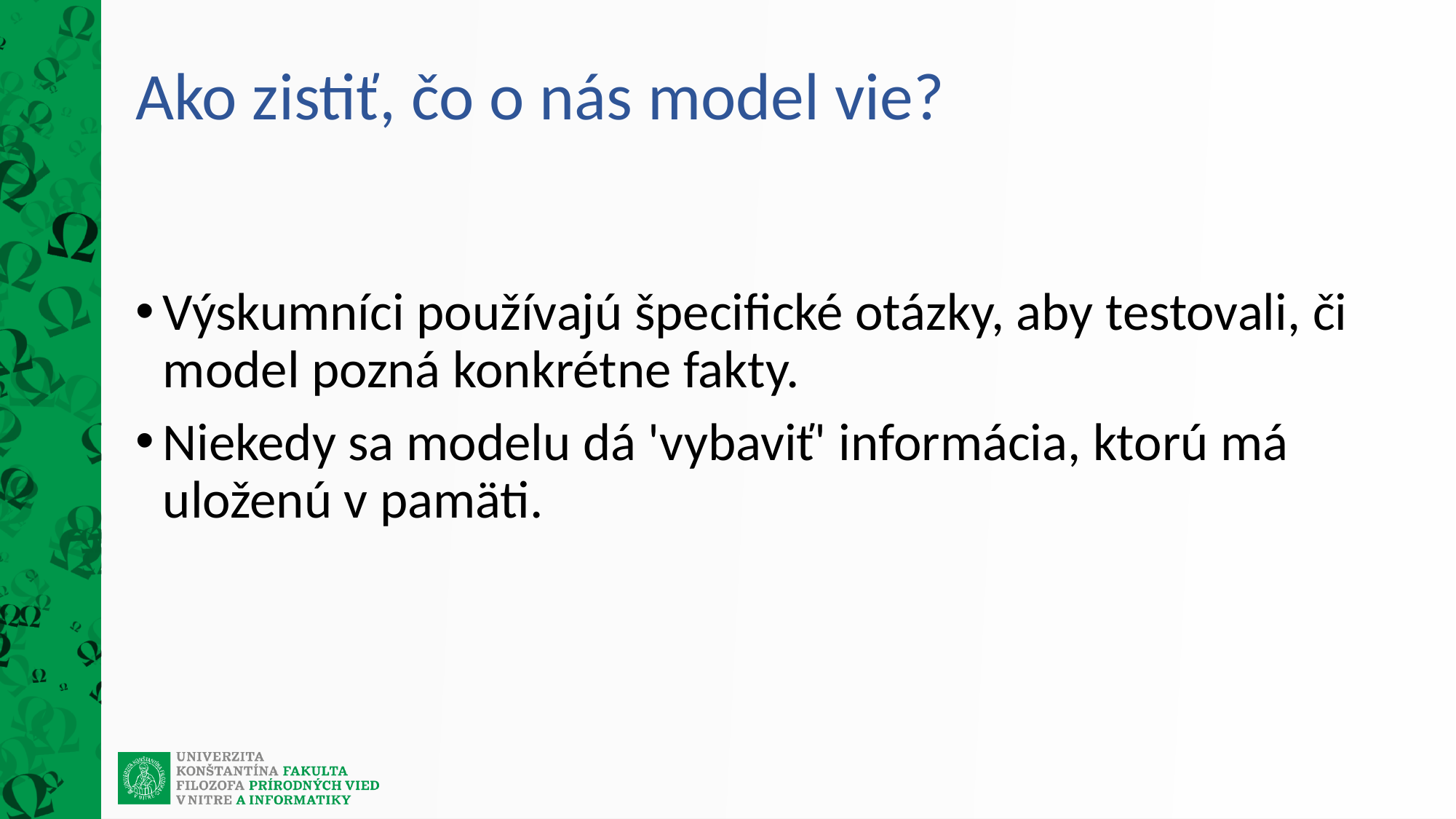

# Ako zistiť, čo o nás model vie?

Výskumníci používajú špecifické otázky, aby testovali, či model pozná konkrétne fakty.
Niekedy sa modelu dá 'vybaviť' informácia, ktorú má uloženú v pamäti.